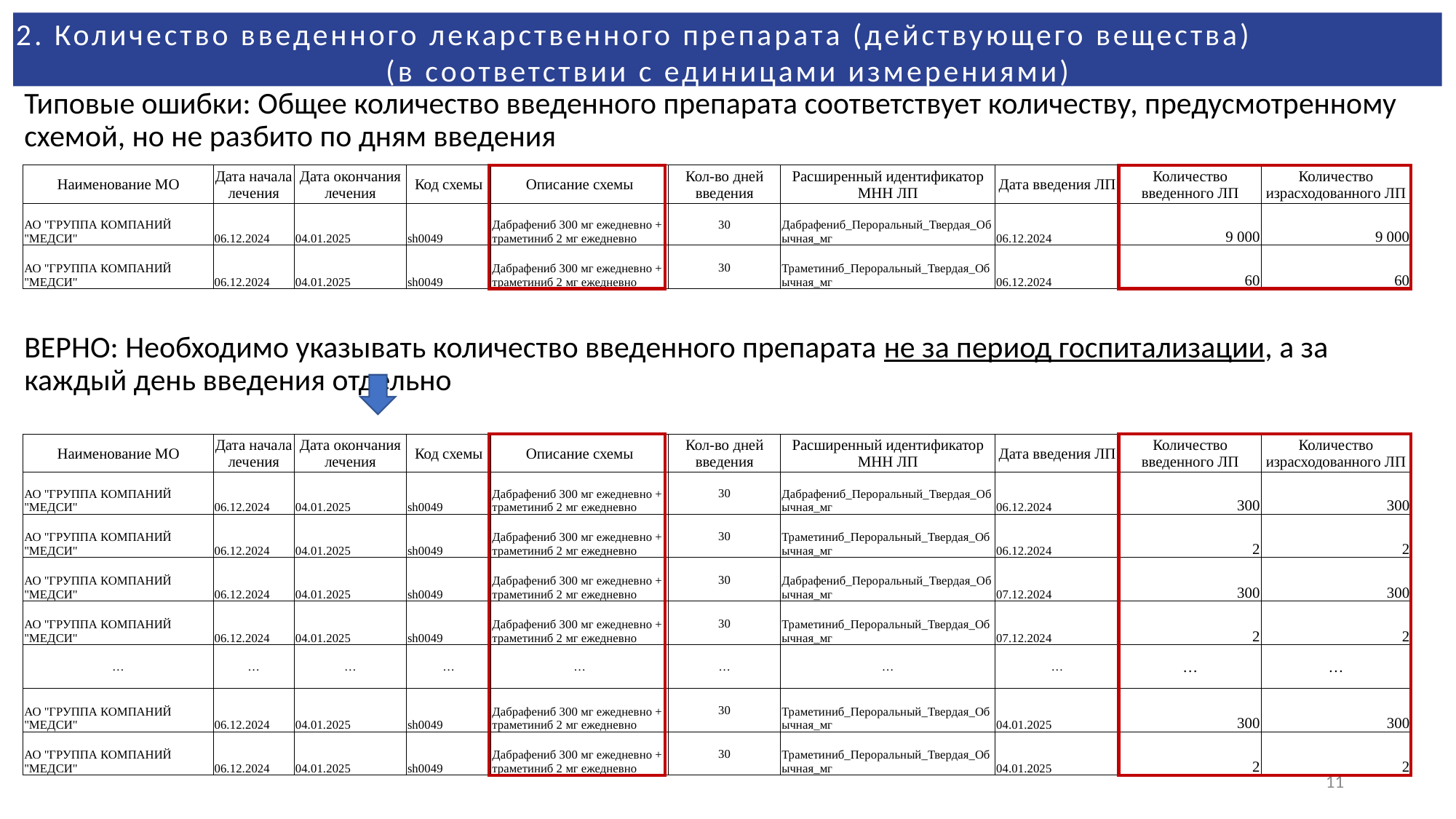

2. Количество введенного лекарственного препарата (действующего вещества)                    (в соответствии с единицами измерениями)
Типовые ошибки: Общее количество введенного препарата соответствует количеству, предусмотренному схемой, но не разбито по дням введения
| Наименование МО | Дата начала лечения | Дата окончания лечения | Код схемы | Описание схемы | Кол-во дней введения | Расширенный идентификатор МНН ЛП | Дата введения ЛП | Количество введенного ЛП | Количество израсходованного ЛП |
| --- | --- | --- | --- | --- | --- | --- | --- | --- | --- |
| АО "ГРУППА КОМПАНИЙ "МЕДСИ" | 06.12.2024 | 04.01.2025 | sh0049 | Дабрафениб 300 мг ежедневно + траметиниб 2 мг ежедневно | 30 | Дабрафениб\_Пероральный\_Твердая\_Обычная\_мг | 06.12.2024 | 9 000 | 9 000 |
| АО "ГРУППА КОМПАНИЙ "МЕДСИ" | 06.12.2024 | 04.01.2025 | sh0049 | Дабрафениб 300 мг ежедневно + траметиниб 2 мг ежедневно | 30 | Траметиниб\_Пероральный\_Твердая\_Обычная\_мг | 06.12.2024 | 60 | 60 |

ВЕРНО: Необходимо указывать количество введенного препарата не за период госпитализации, а за каждый день введения отдельно

| Наименование МО | Дата начала лечения | Дата окончания лечения | Код схемы | Описание схемы | Кол-во дней введения | Расширенный идентификатор МНН ЛП | Дата введения ЛП | Количество введенного ЛП | Количество израсходованного ЛП |
| --- | --- | --- | --- | --- | --- | --- | --- | --- | --- |
| АО "ГРУППА КОМПАНИЙ "МЕДСИ" | 06.12.2024 | 04.01.2025 | sh0049 | Дабрафениб 300 мг ежедневно + траметиниб 2 мг ежедневно | 30 | Дабрафениб\_Пероральный\_Твердая\_Обычная\_мг | 06.12.2024 | 300 | 300 |
| АО "ГРУППА КОМПАНИЙ "МЕДСИ" | 06.12.2024 | 04.01.2025 | sh0049 | Дабрафениб 300 мг ежедневно + траметиниб 2 мг ежедневно | 30 | Траметиниб\_Пероральный\_Твердая\_Обычная\_мг | 06.12.2024 | 2 | 2 |
| АО "ГРУППА КОМПАНИЙ "МЕДСИ" | 06.12.2024 | 04.01.2025 | sh0049 | Дабрафениб 300 мг ежедневно + траметиниб 2 мг ежедневно | 30 | Дабрафениб\_Пероральный\_Твердая\_Обычная\_мг | 07.12.2024 | 300 | 300 |
| АО "ГРУППА КОМПАНИЙ "МЕДСИ" | 06.12.2024 | 04.01.2025 | sh0049 | Дабрафениб 300 мг ежедневно + траметиниб 2 мг ежедневно | 30 | Траметиниб\_Пероральный\_Твердая\_Обычная\_мг | 07.12.2024 | 2 | 2 |
| … | … | … | … | … | … | … | … | … | … |
| АО "ГРУППА КОМПАНИЙ "МЕДСИ" | 06.12.2024 | 04.01.2025 | sh0049 | Дабрафениб 300 мг ежедневно + траметиниб 2 мг ежедневно | 30 | Траметиниб\_Пероральный\_Твердая\_Обычная\_мг | 04.01.2025 | 300 | 300 |
| АО "ГРУППА КОМПАНИЙ "МЕДСИ" | 06.12.2024 | 04.01.2025 | sh0049 | Дабрафениб 300 мг ежедневно + траметиниб 2 мг ежедневно | 30 | Траметиниб\_Пероральный\_Твердая\_Обычная\_мг | 04.01.2025 | 2 | 2 |
11